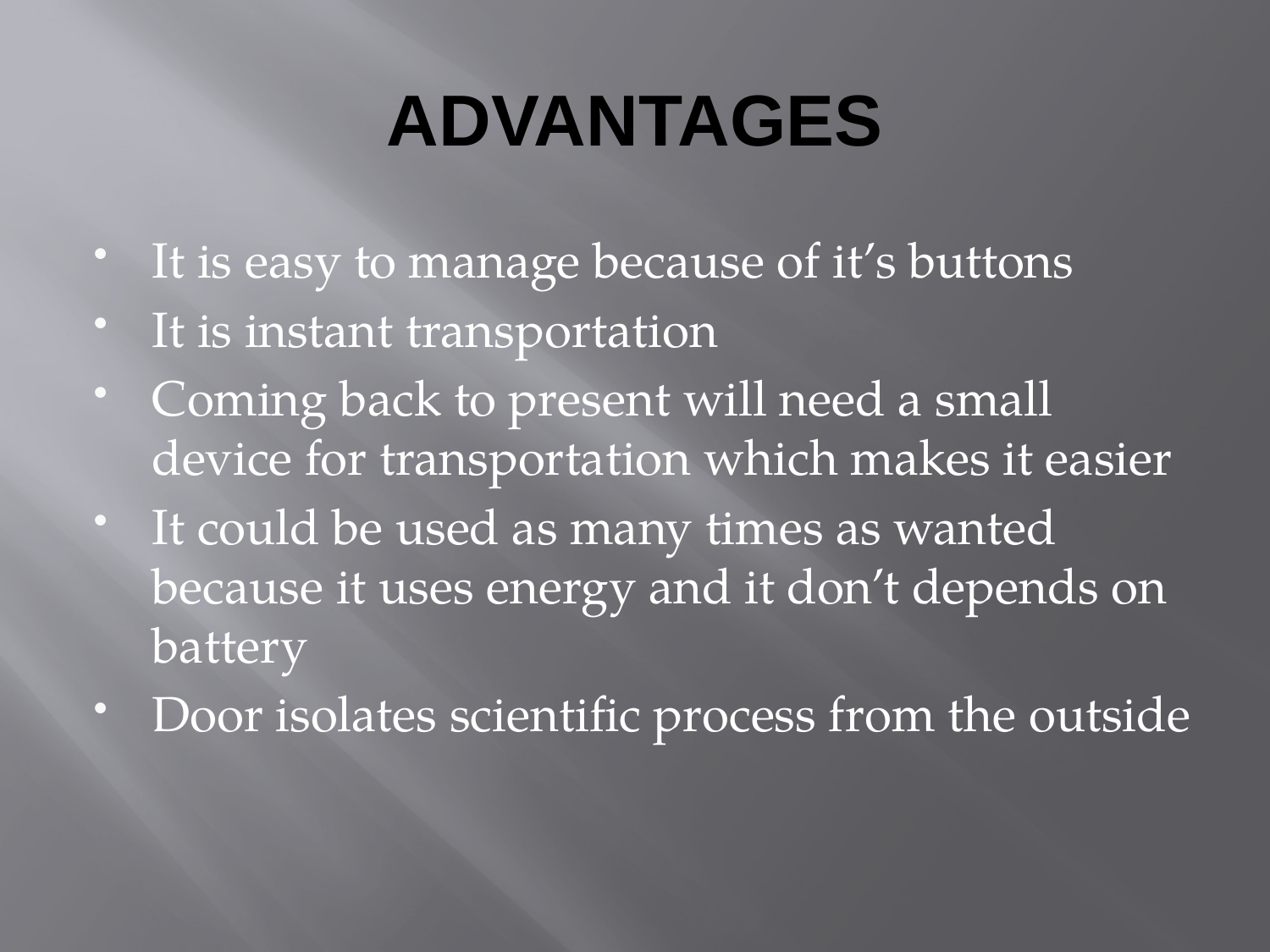

# ADVANTAGES
It is easy to manage because of it’s buttons
It is instant transportation
Coming back to present will need a small device for transportation which makes it easier
It could be used as many times as wanted because it uses energy and it don’t depends on battery
Door isolates scientific process from the outside